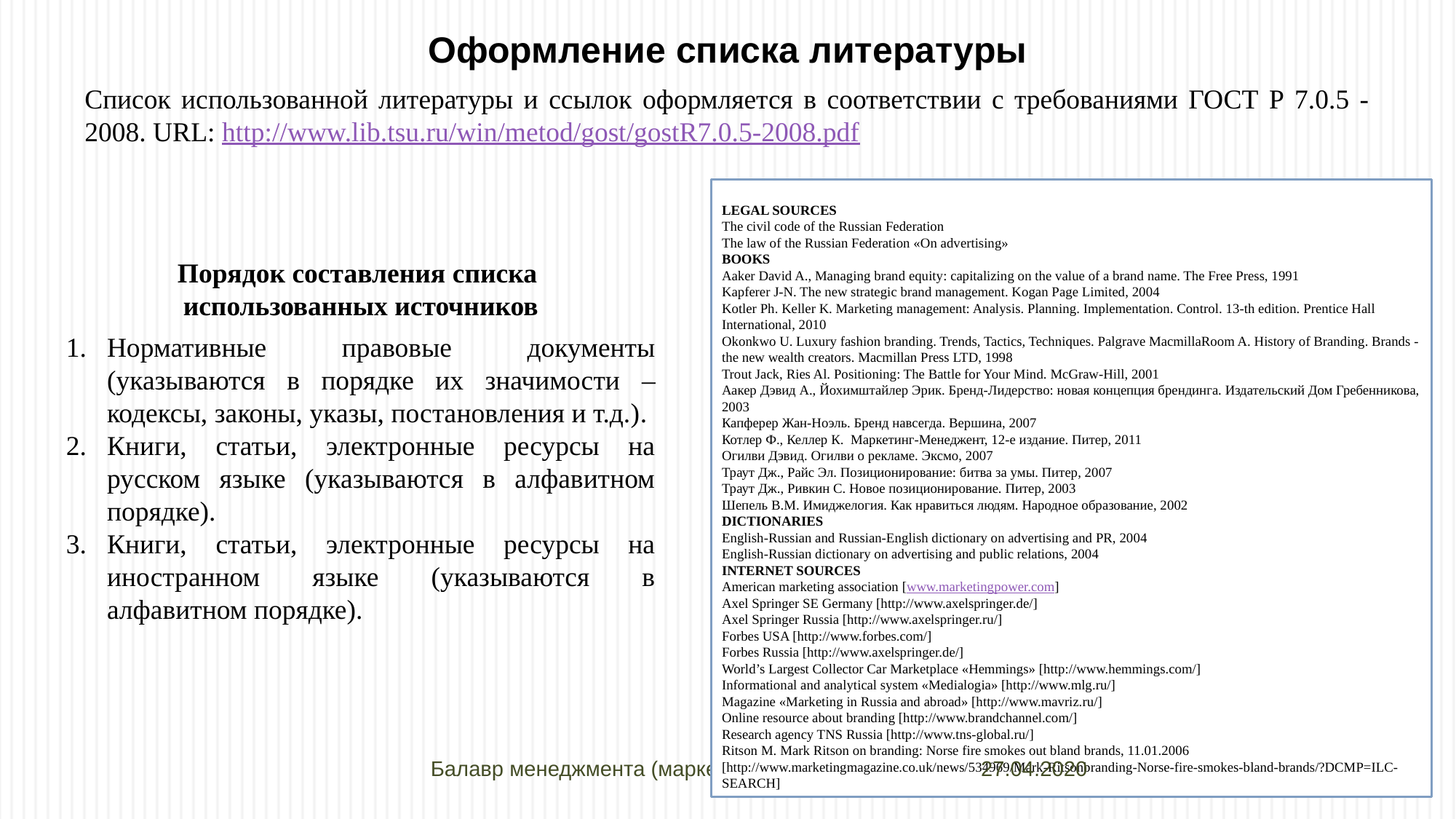

Оформление списка литературы
Список использованной литературы и ссылок оформляется в соответствии с требованиями ГОСТ Р 7.0.5 - 2008. URL: http://www.lib.tsu.ru/win/metod/gost/gostR7.0.5-2008.pdf

LEGAL SOURCES
The civil code of the Russian Federation
The law of the Russian Federation «On advertising»
BOOKS
Aaker David A., Managing brand equity: capitalizing on the value of a brand name. The Free Press, 1991
Kapferer J-N. The new strategic brand management. Kogan Page Limited, 2004
Kotler Ph. Keller K. Marketing management: Analysis. Planning. Implementation. Control. 13-th edition. Prentice Hall International, 2010
Okonkwo U. Luxury fashion branding. Trends, Tactics, Techniques. Palgrave MacmillaRoom A. History of Branding. Brands - the new wealth creators. Macmillan Press LTD, 1998
Trout Jack, Ries Al. Positioning: The Battle for Your Mind. McGraw-Hill, 2001
Аакер Дэвид А., Йохимштайлер Эрик. Бренд-Лидерство: новая концепция брендинга. Издательский Дом Гребенникова, 2003
Капферер Жан-Ноэль. Бренд навсегда. Вершина, 2007
Котлер Ф., Келлер К.  Маркетинг-Менеджент, 12-е издание. Питер, 2011
Огилви Дэвид. Огилви о рекламе. Эксмо, 2007
Траут Дж., Райс Эл. Позиционирование: битва за умы. Питер, 2007
Траут Дж., Ривкин С. Новое позиционирование. Питер, 2003
Шепель В.М. Имиджелогия. Как нравиться людям. Народное образование, 2002
DICTIONARIES
English-Russian and Russian-English dictionary on advertising and PR, 2004
English-Russian dictionary on advertising and public relations, 2004
INTERNET SOURCES
American marketing association [www.marketingpower.com]
Axel Springer SE Germany [http://www.axelspringer.de/]
Axel Springer Russia [http://www.axelspringer.ru/]
Forbes USA [http://www.forbes.com/]
Forbes Russia [http://www.axelspringer.de/]
World’s Largest Collector Car Marketplace «Hemmings» [http://www.hemmings.com/]
Informational and analytical system «Medialogia» [http://www.mlg.ru/]
Magazine «Marketing in Russia and abroad» [http://www.mavriz.ru/]
Online resource about branding [http://www.brandchannel.com/]
Research agency TNS Russia [http://www.tns-global.ru/]
Ritson M. Mark Ritson on branding: Norse fire smokes out bland brands, 11.01.2006 [http://www.marketingmagazine.co.uk/news/534969/Mark-Ritsonbranding-Norse-fire-smokes-bland-brands/?DCMP=ILC-SEARCH]

Порядок составления списка
использованных источников
Нормативные правовые документы (указываются в порядке их значимости – кодексы, законы, указы, постановления и т.д.).
Книги, статьи, электронные ресурсы на русском языке (указываются в алфавитном порядке).
Книги, статьи, электронные ресурсы на иностранном языке (указываются в алфавитном порядке).
Балавр менеджмента (маркетинг) требования к ВКР
27.04.2020